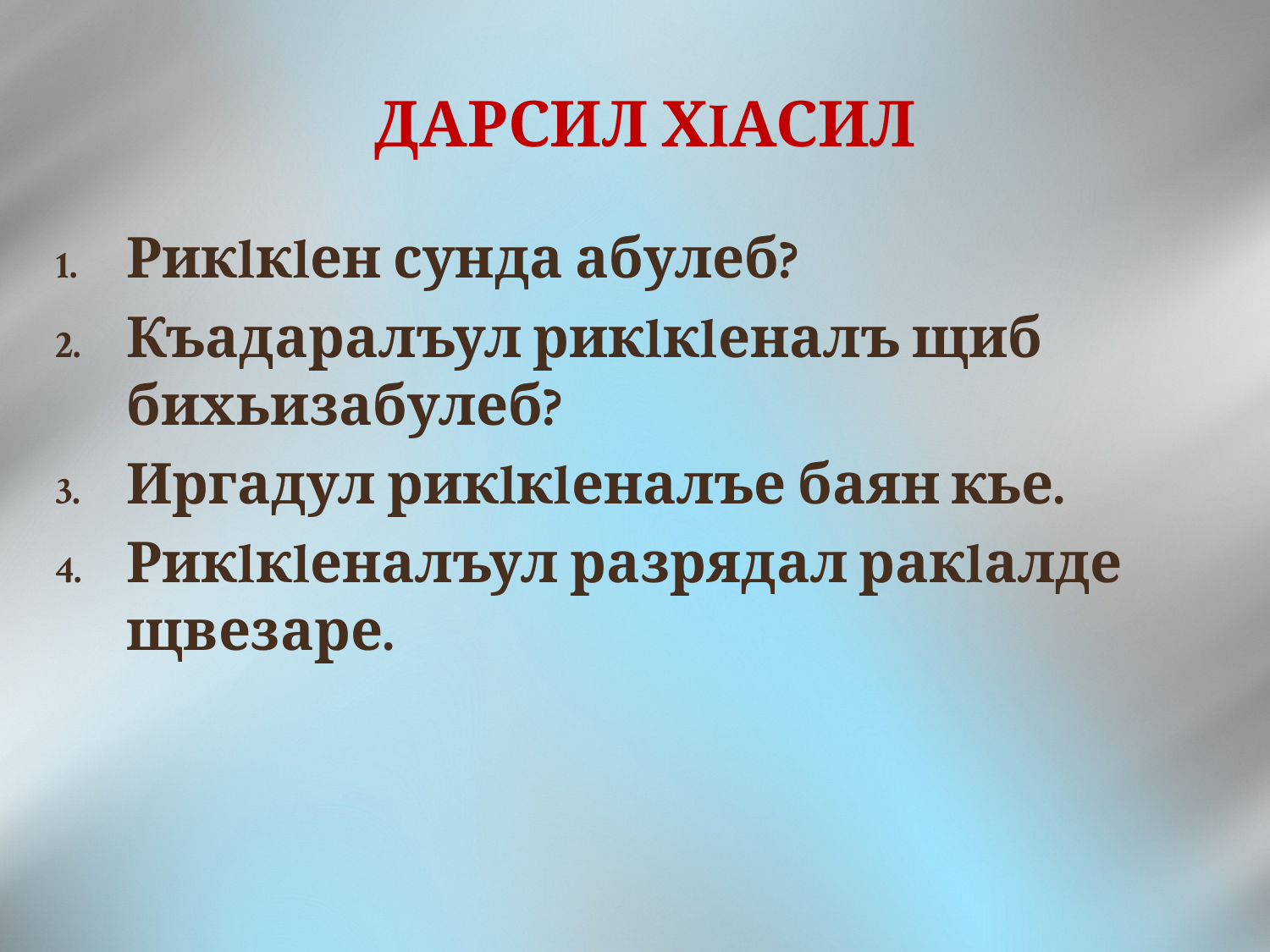

# Дарсил хIасил
Рикlкlен сунда абулеб?
Къадаралъул рикlкlеналъ щиб бихьизабулеб?
Иргадул рикlкlеналъе баян кье.
Рикlкlеналъул разрядал ракlалде щвезаре.